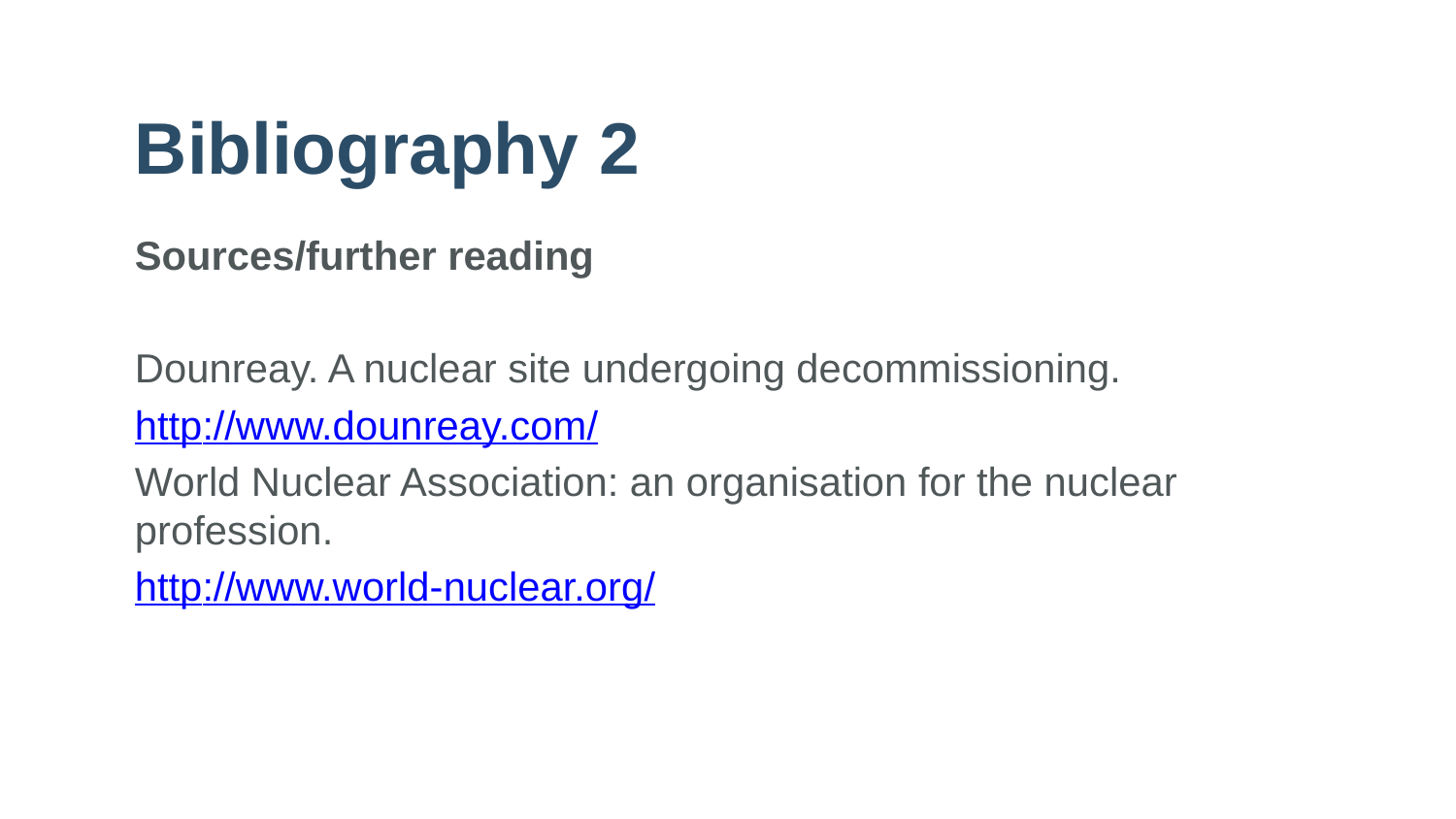

# Bibliography 2
Sources/further reading

Dounreay. A nuclear site undergoing decommissioning.
http://www.dounreay.com/
World Nuclear Association: an organisation for the nuclear profession.
http://www.world-nuclear.org/